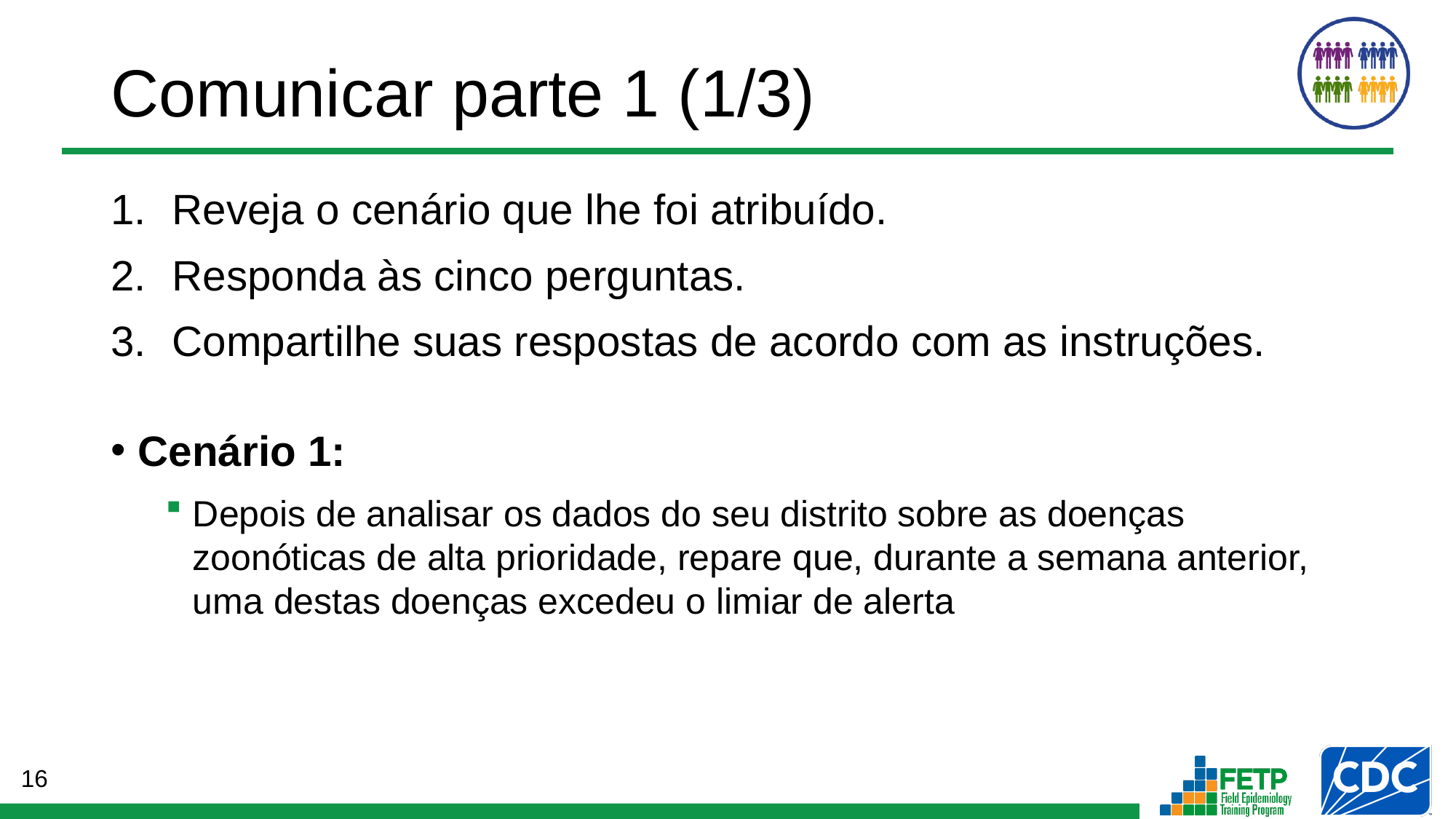

# Comunicar parte 1 (1/3)
Reveja o cenário que lhe foi atribuído.
Responda às cinco perguntas.
Compartilhe suas respostas de acordo com as instruções.

Cenário 1:
Depois de analisar os dados do seu distrito sobre as doenças zoonóticas de alta prioridade, repare que, durante a semana anterior, uma destas doenças excedeu o limiar de alerta